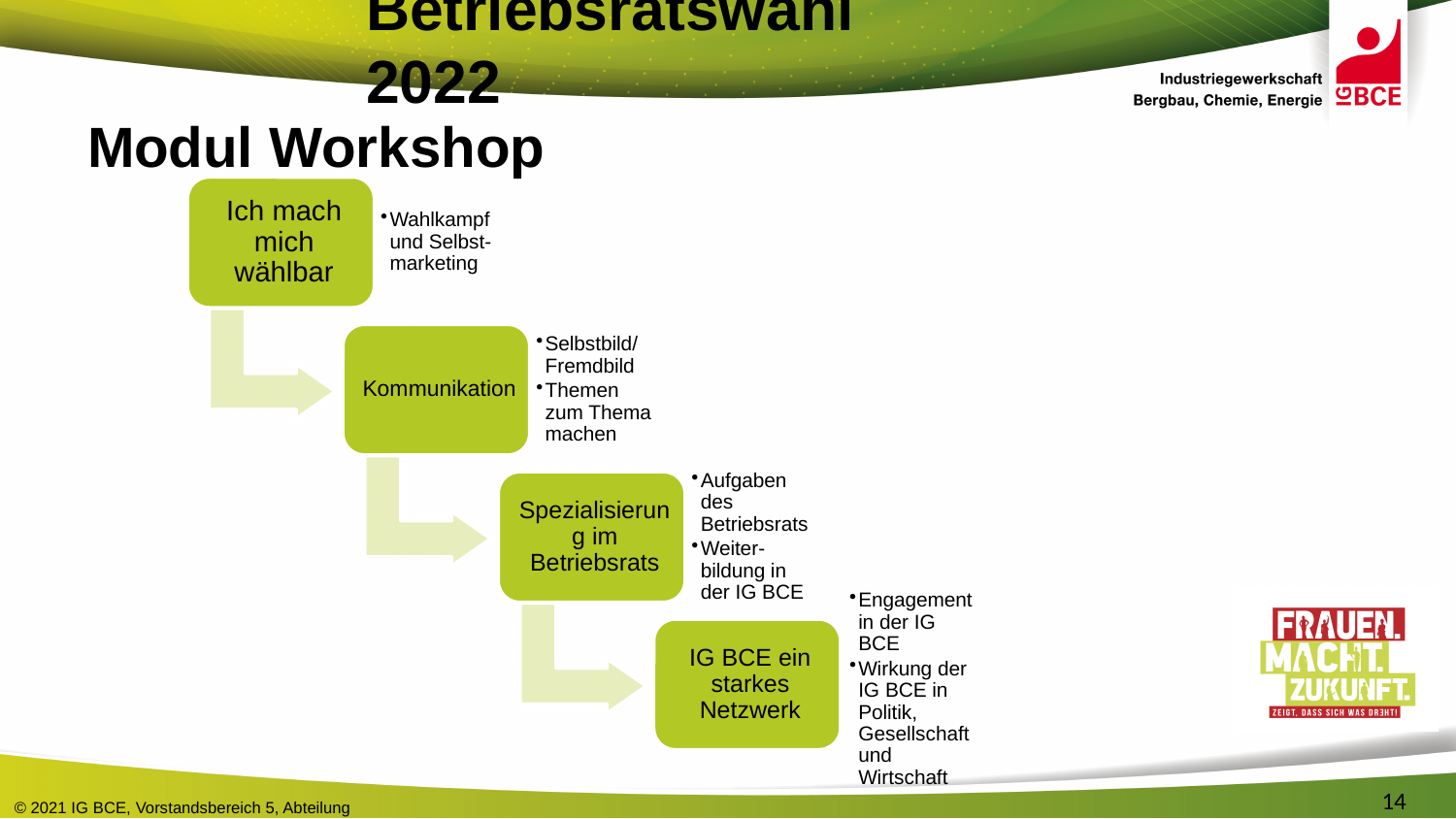

# Betriebsratswahl 2022
Modul Workshop

Ich mach mich wählbar
Wahlkampf und Selbst-marketing
Kommunikation
Selbstbild/ Fremdbild
Themen zum Thema machen
Spezialisierung im Betriebsrats
Aufgaben des Betriebsrats
Weiter-bildung in der IG BCE
IG BCE ein starkes Netzwerk
Engagement in der IG BCE
Wirkung der IG BCE in Politik, Gesellschaft und Wirtschaft
14